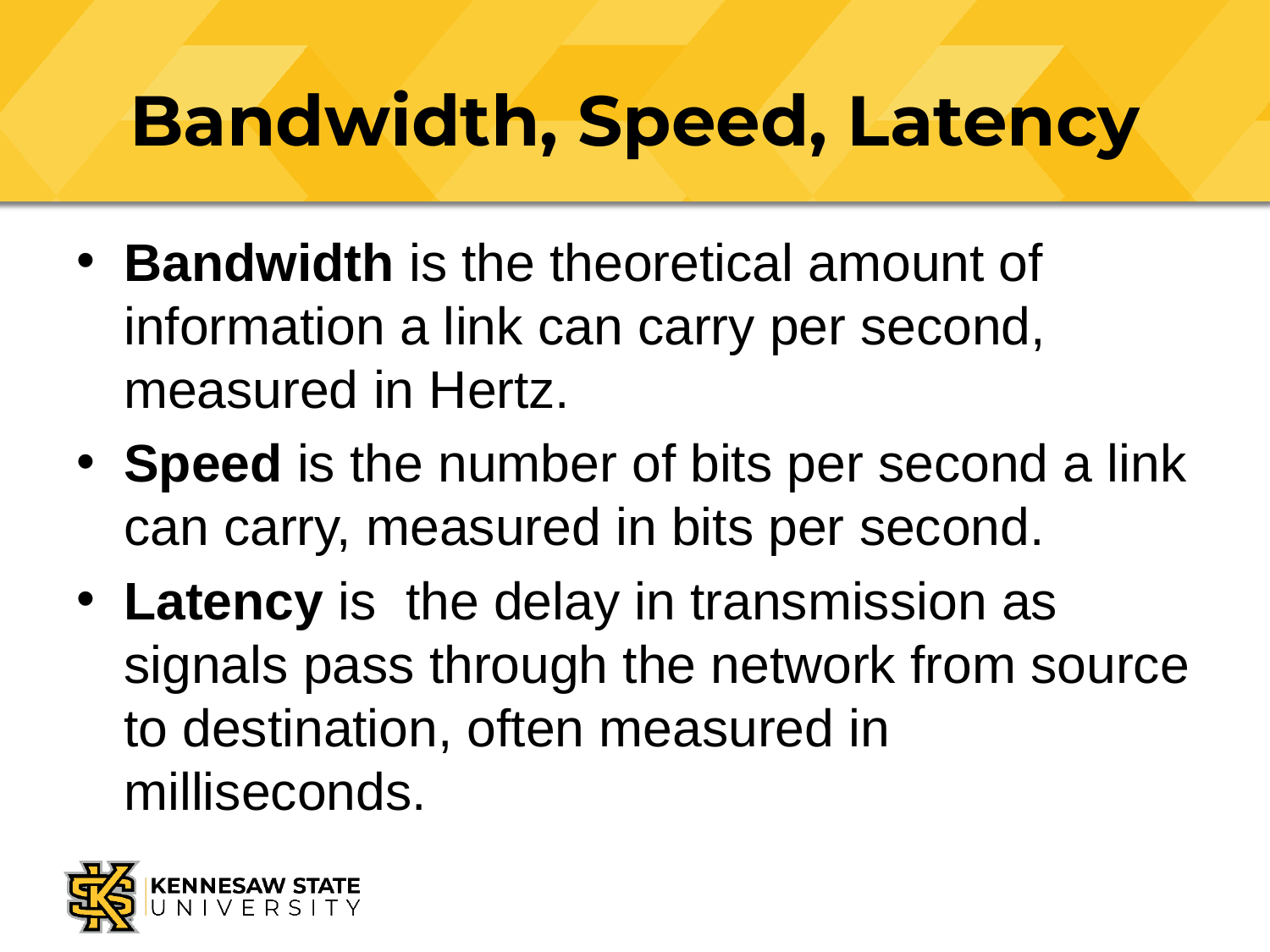

# Bandwidth, Speed, Latency
Bandwidth is the theoretical amount of information a link can carry per second, measured in Hertz.
Speed is the number of bits per second a link can carry, measured in bits per second.
Latency is  the delay in transmission as signals pass through the network from source to destination, often measured in milliseconds.